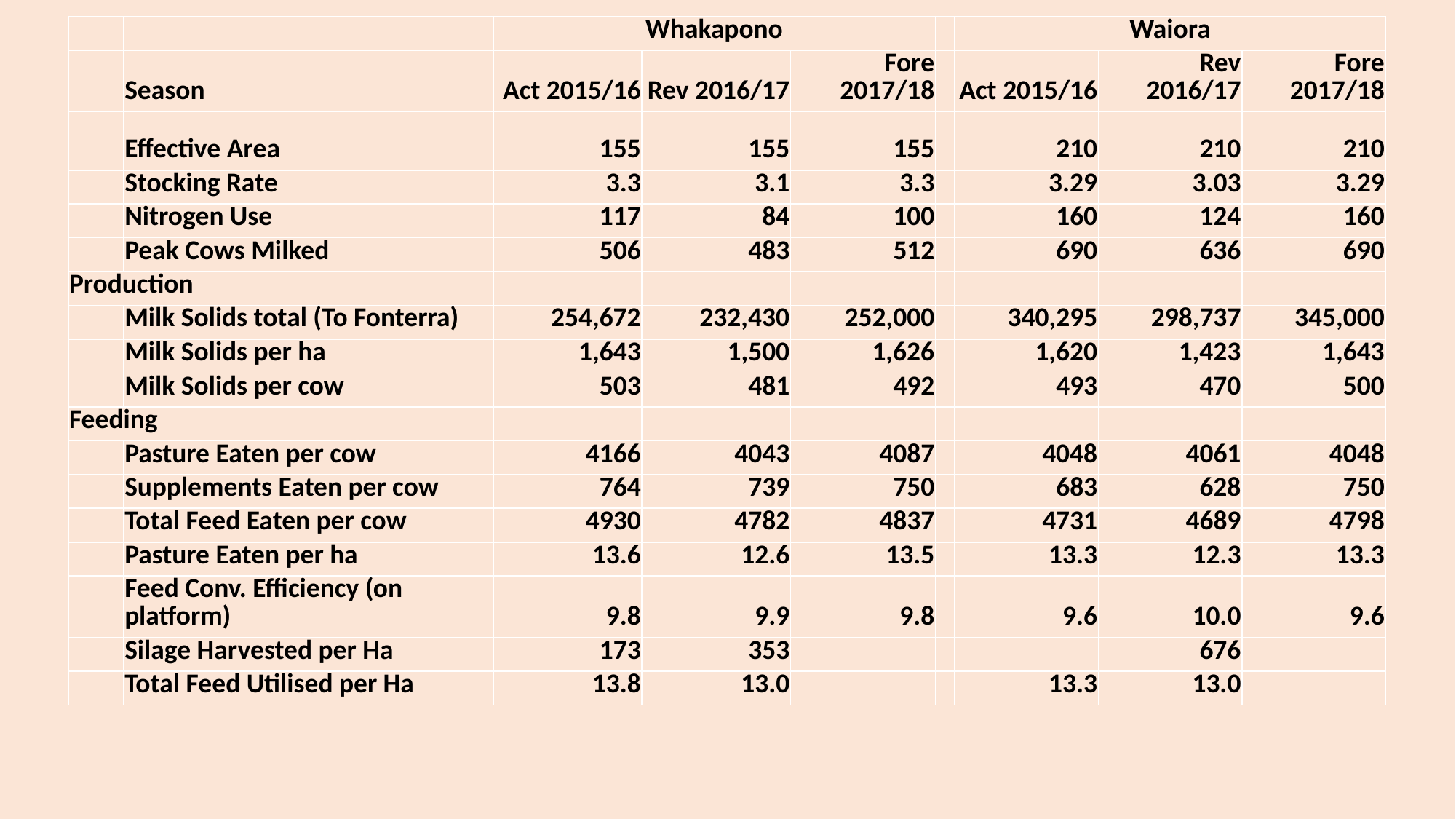

|  |  | Whakapono |  |  |  | Waiora |  |  |
| --- | --- | --- | --- | --- | --- | --- | --- | --- |
|  | Season | Act 2015/16 | Rev 2016/17 | Fore 2017/18 |  | Act 2015/16 | Rev 2016/17 | Fore 2017/18 |
|  | Effective Area | 155 | 155 | 155 |  | 210 | 210 | 210 |
|  | Stocking Rate | 3.3 | 3.1 | 3.3 |  | 3.29 | 3.03 | 3.29 |
|  | Nitrogen Use | 117 | 84 | 100 |  | 160 | 124 | 160 |
|  | Peak Cows Milked | 506 | 483 | 512 |  | 690 | 636 | 690 |
| Production |  |  |  |  |  |  |  |  |
|  | Milk Solids total (To Fonterra) | 254,672 | 232,430 | 252,000 |  | 340,295 | 298,737 | 345,000 |
|  | Milk Solids per ha | 1,643 | 1,500 | 1,626 |  | 1,620 | 1,423 | 1,643 |
|  | Milk Solids per cow | 503 | 481 | 492 |  | 493 | 470 | 500 |
| Feeding |  |  |  |  |  |  |  |  |
|  | Pasture Eaten per cow | 4166 | 4043 | 4087 |  | 4048 | 4061 | 4048 |
|  | Supplements Eaten per cow | 764 | 739 | 750 |  | 683 | 628 | 750 |
|  | Total Feed Eaten per cow | 4930 | 4782 | 4837 |  | 4731 | 4689 | 4798 |
|  | Pasture Eaten per ha | 13.6 | 12.6 | 13.5 |  | 13.3 | 12.3 | 13.3 |
|  | Feed Conv. Efficiency (on platform) | 9.8 | 9.9 | 9.8 |  | 9.6 | 10.0 | 9.6 |
|  | Silage Harvested per Ha | 173 | 353 |  |  |  | 676 |  |
|  | Total Feed Utilised per Ha | 13.8 | 13.0 |  |  | 13.3 | 13.0 |  |